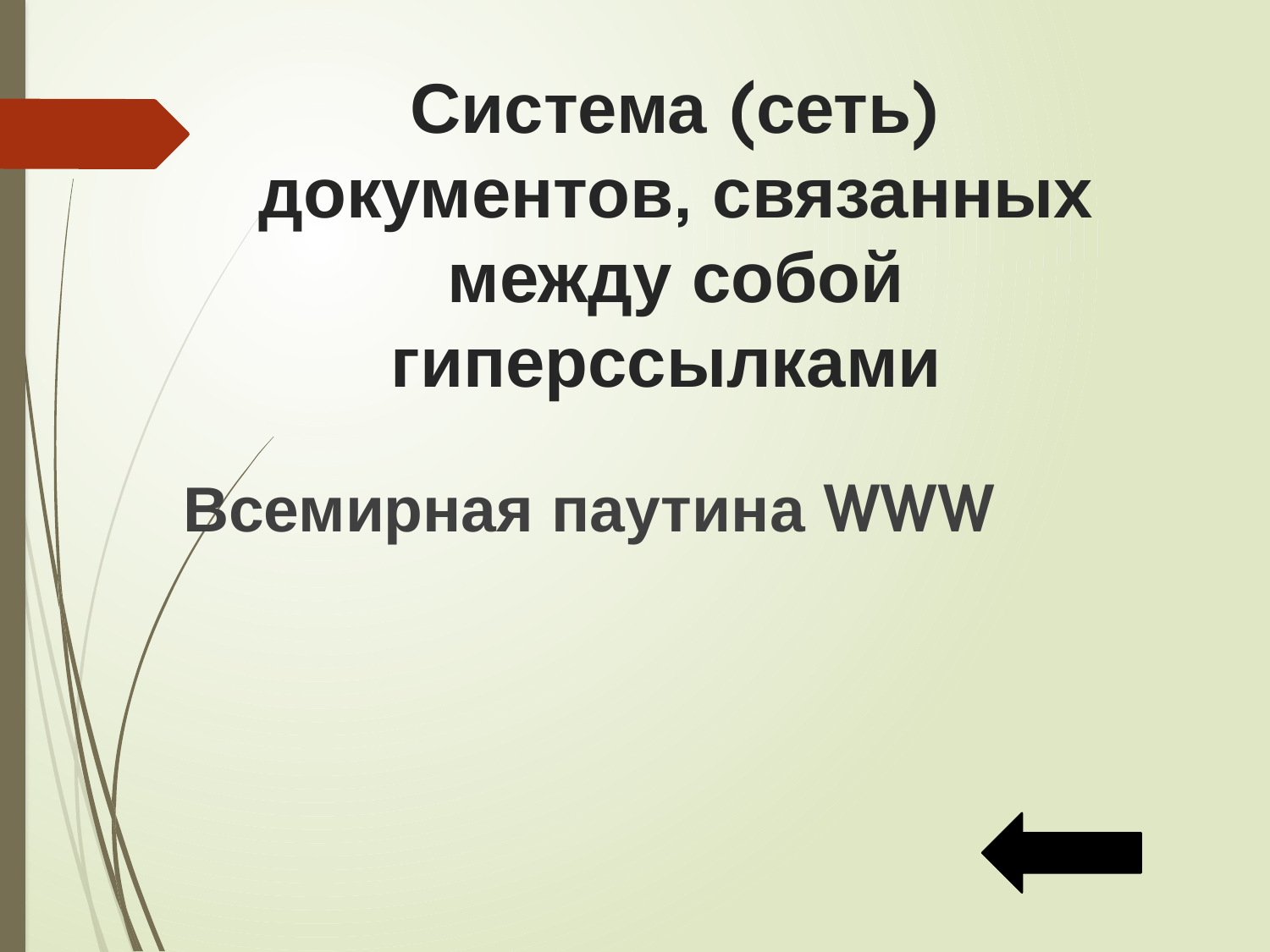

# Система (сеть) документов, связанных между собой гиперссылками
Всемирная паутина WWW